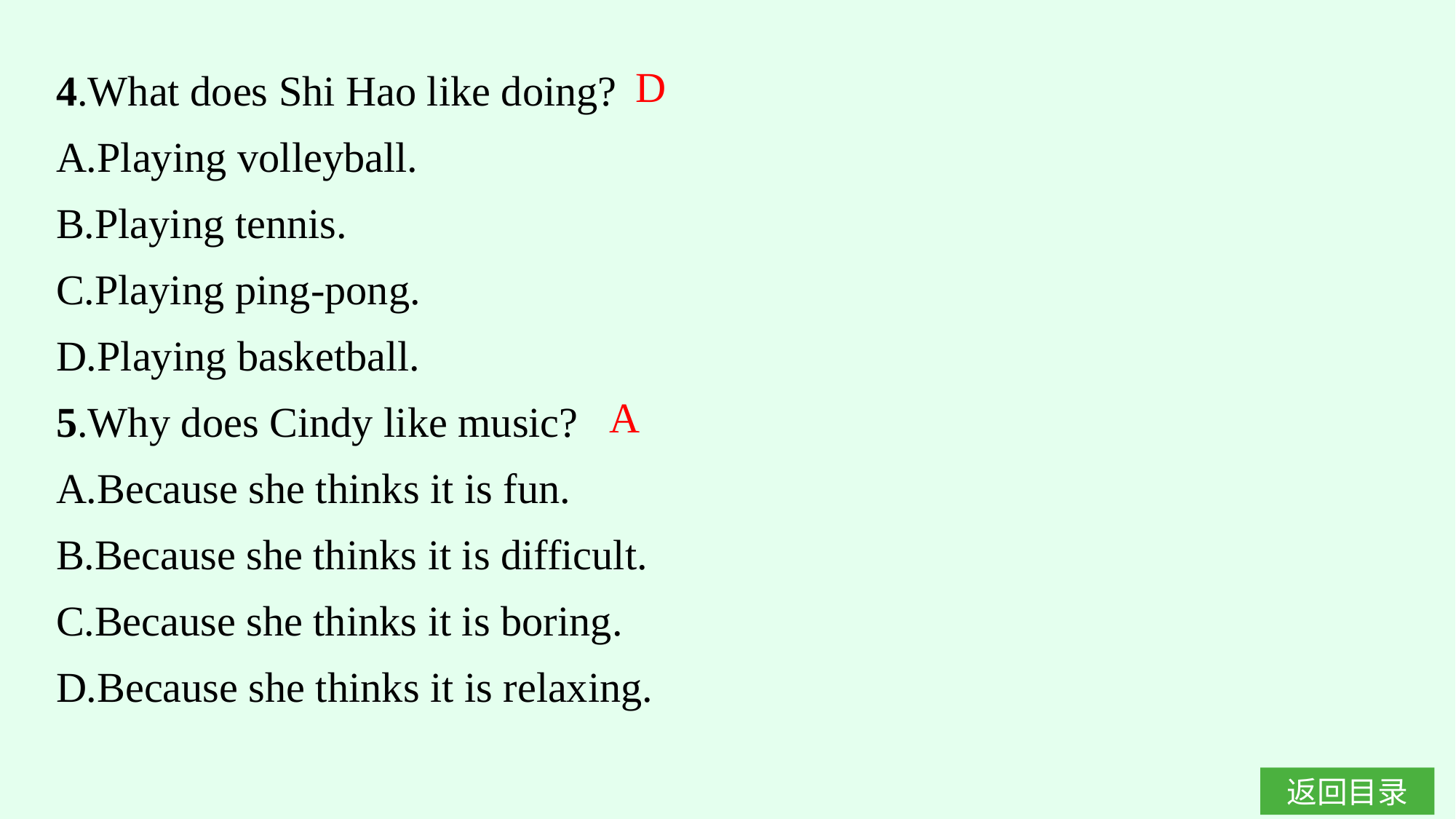

4.What does Shi Hao like doing?
A.Playing volleyball.
B.Playing tennis.
C.Playing ping-pong.
D.Playing basketball.
5.Why does Cindy like music?
A.Because she thinks it is fun.
B.Because she thinks it is difficult.
C.Because she thinks it is boring.
D.Because she thinks it is relaxing.
D
A